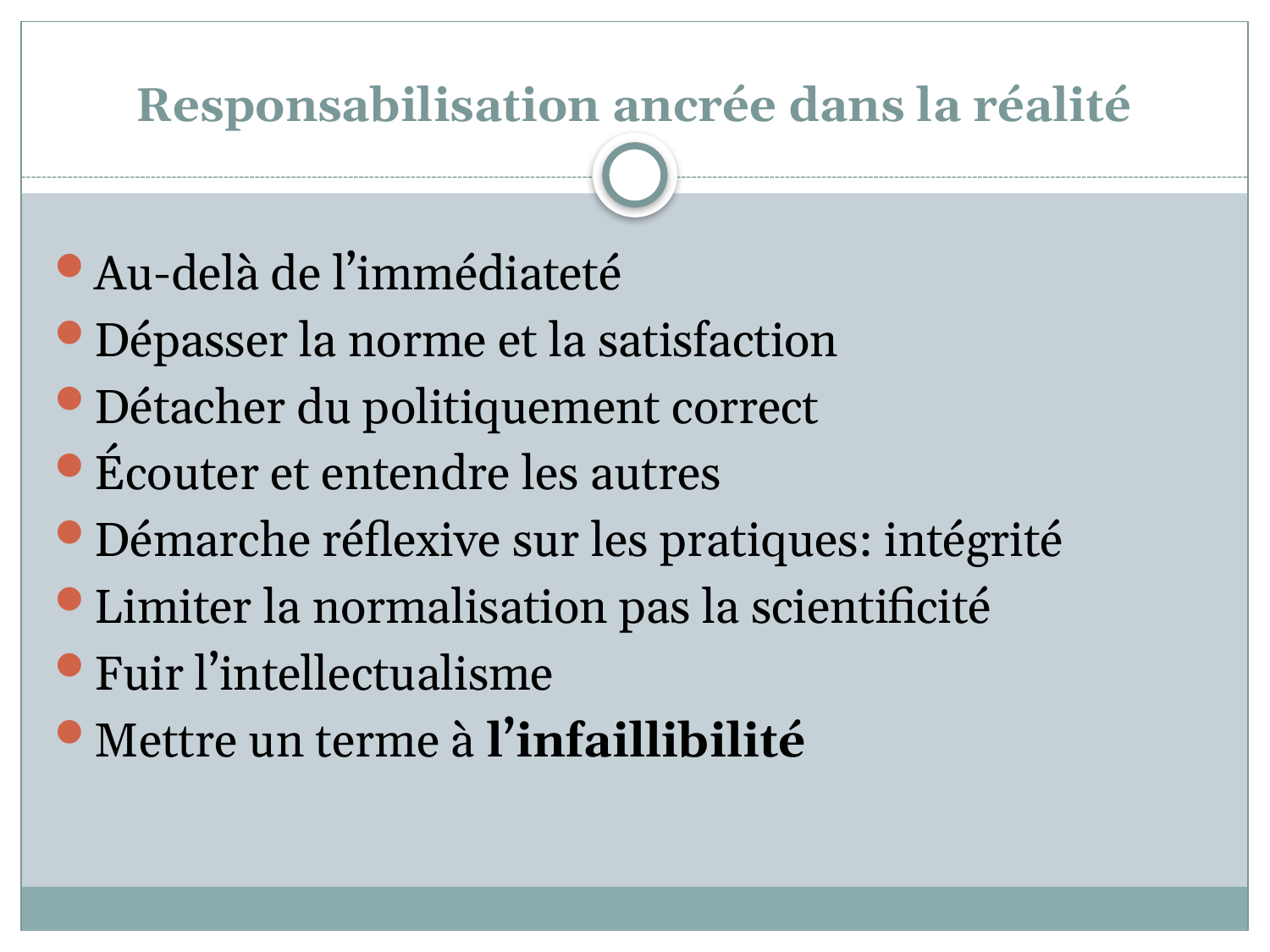

# Responsabilisation ancrée dans la réalité
Au-delà de l’immédiateté
Dépasser la norme et la satisfaction
Détacher du politiquement correct
Écouter et entendre les autres
Démarche réflexive sur les pratiques: intégrité
Limiter la normalisation pas la scientificité
Fuir l’intellectualisme
Mettre un terme à l’infaillibilité